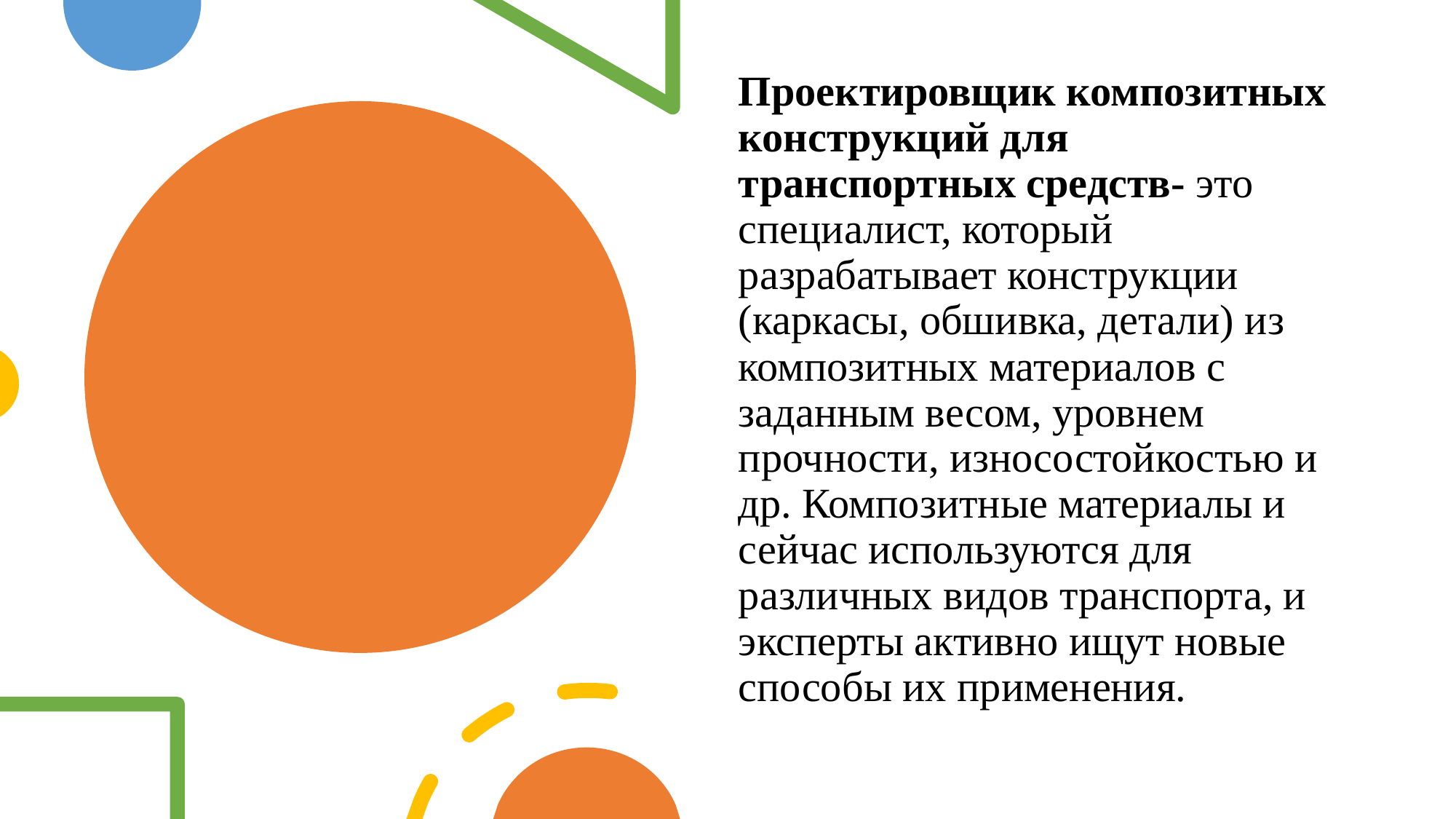

Проектировщик композитных конструкций для транспортных средств- это специалист, который разрабатывает конструкции (каркасы, обшивка, детали) из композитных материалов с заданным весом, уровнем прочности, износостойкостью и др. Композитные материалы и сейчас используются для различных видов транспорта, и эксперты активно ищут новые способы их применения.